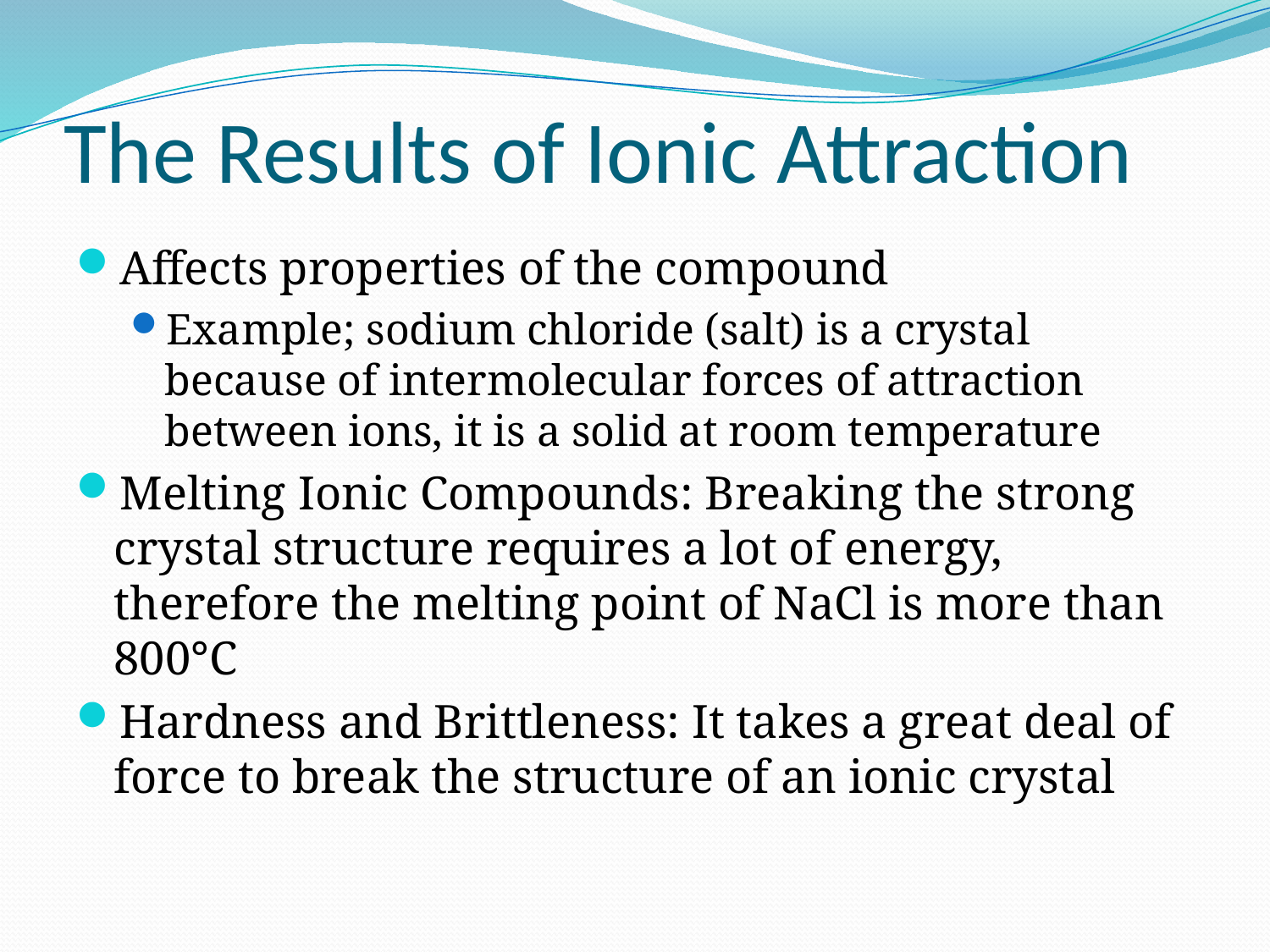

# The Results of Ionic Attraction
Affects properties of the compound
Example; sodium chloride (salt) is a crystal because of intermolecular forces of attraction between ions, it is a solid at room temperature
Melting Ionic Compounds: Breaking the strong crystal structure requires a lot of energy, therefore the melting point of NaCl is more than 800°C
Hardness and Brittleness: It takes a great deal of force to break the structure of an ionic crystal